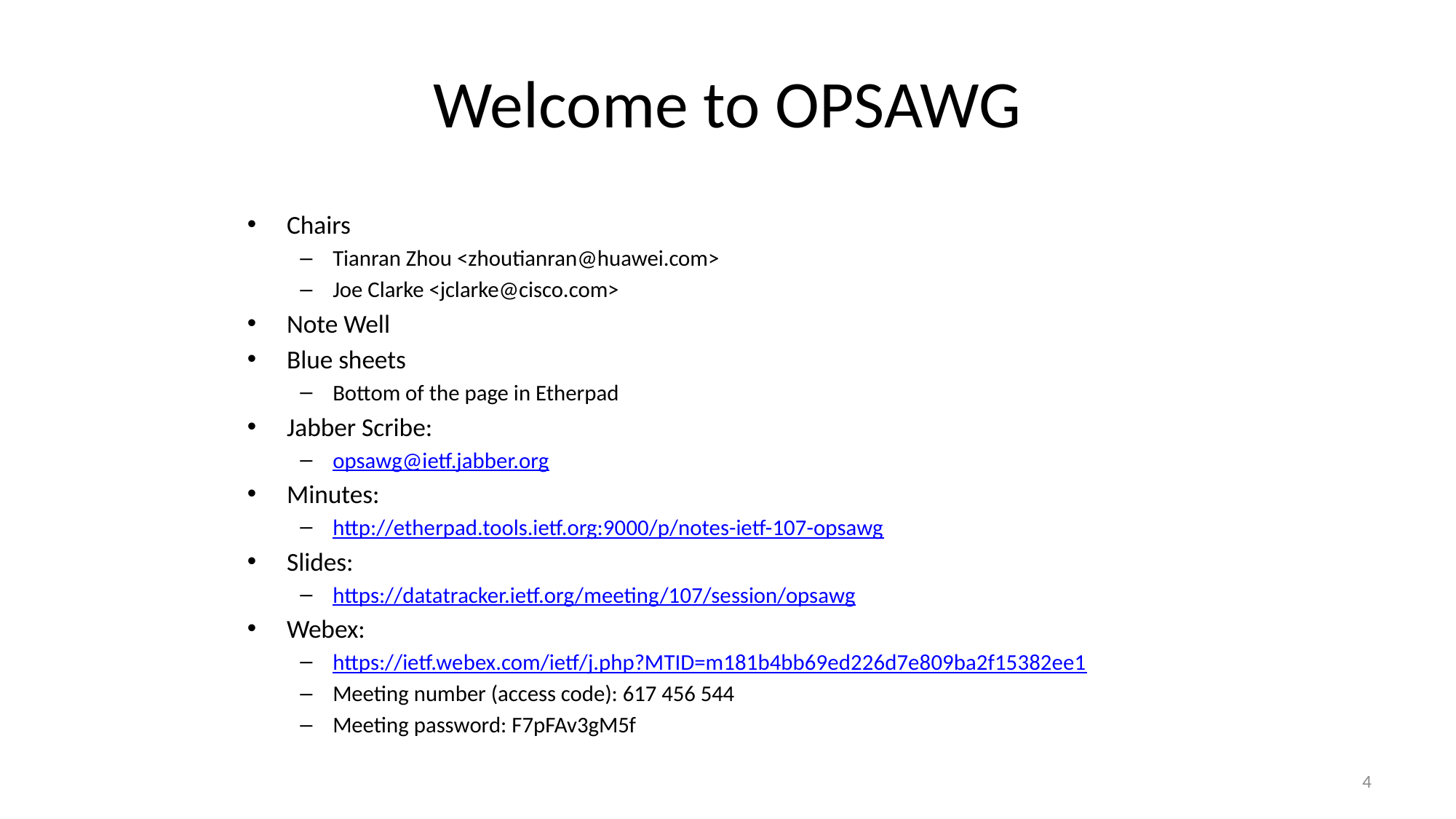

# Welcome to OPSAWG
Chairs
Tianran Zhou <zhoutianran@huawei.com>
Joe Clarke <jclarke@cisco.com>
Note Well
Blue sheets
Bottom of the page in Etherpad
Jabber Scribe:
opsawg@ietf.jabber.org
Minutes:
http://etherpad.tools.ietf.org:9000/p/notes-ietf-107-opsawg
Slides:
https://datatracker.ietf.org/meeting/107/session/opsawg
Webex:
https://ietf.webex.com/ietf/j.php?MTID=m181b4bb69ed226d7e809ba2f15382ee1
Meeting number (access code): 617 456 544
Meeting password: F7pFAv3gM5f
4